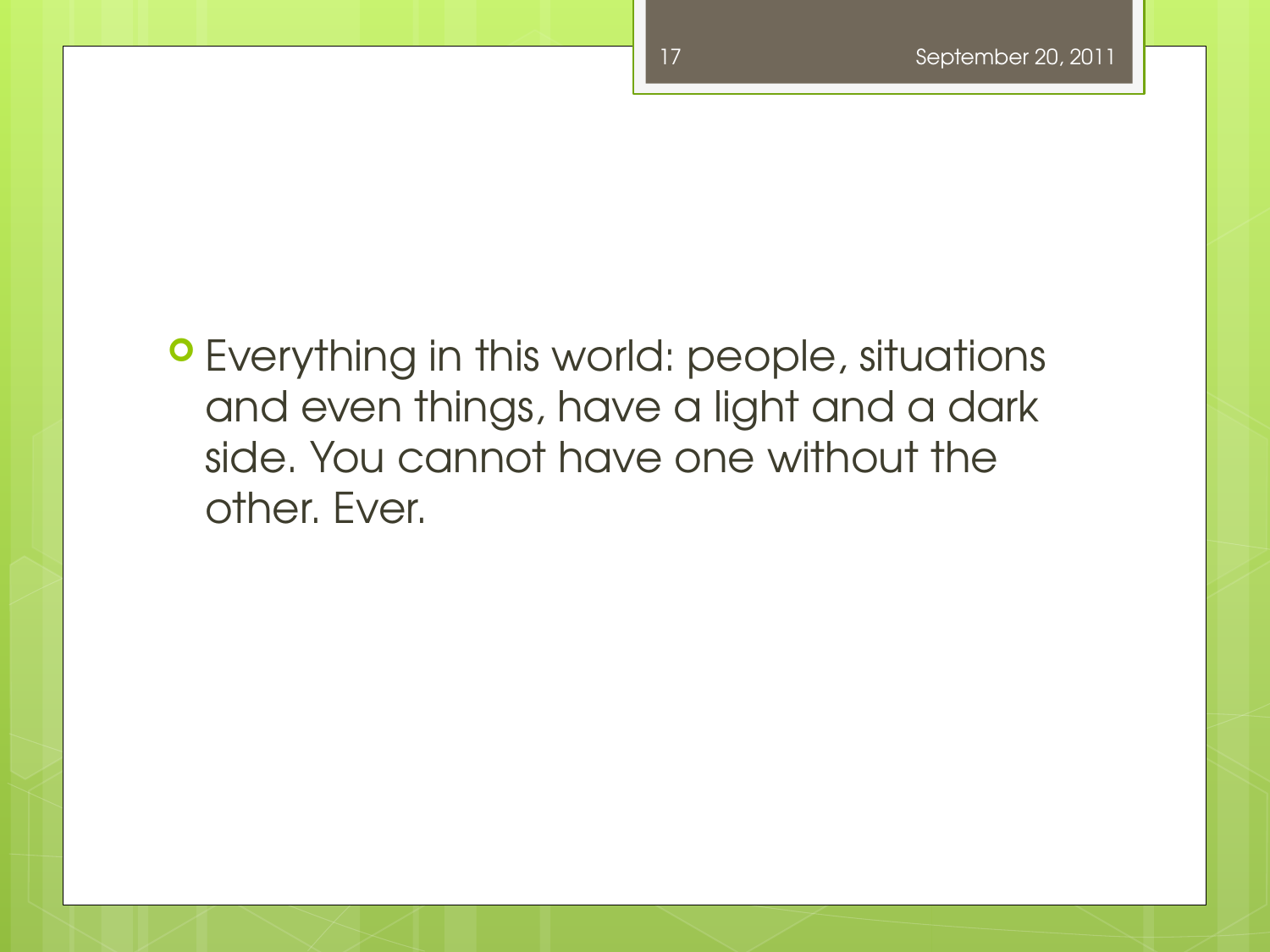

17
September 20, 2011
#
Everything in this world: people, situations and even things, have a light and a dark side. You cannot have one without the other. Ever.